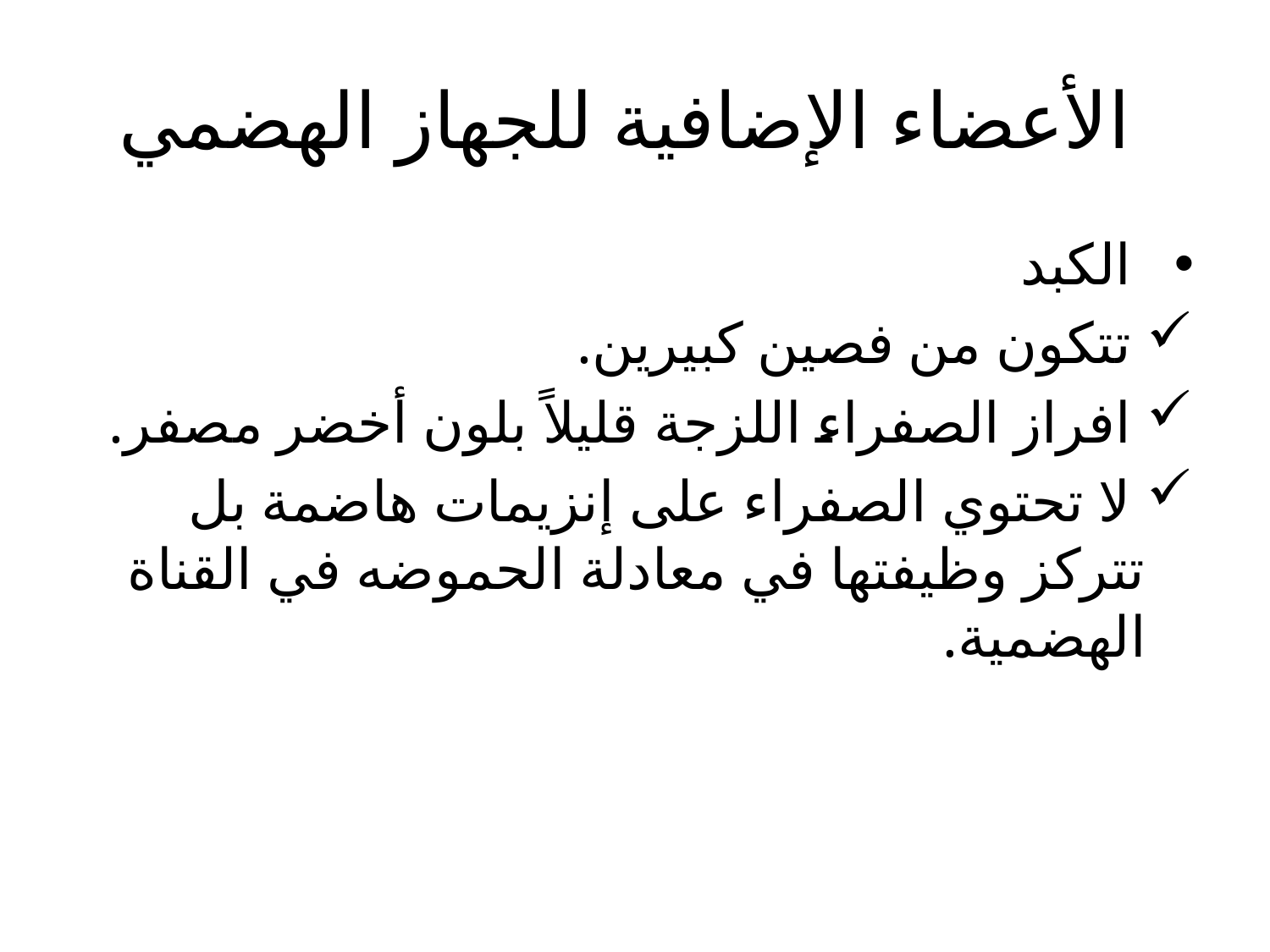

# الأعضاء الإضافية للجهاز الهضمي
 الكبد
 تتكون من فصين كبيرين.
 افراز الصفراء اللزجة قليلاً بلون أخضر مصفر.
 لا تحتوي الصفراء على إنزيمات هاضمة بل تتركز وظيفتها في معادلة الحموضه في القناة الهضمية.